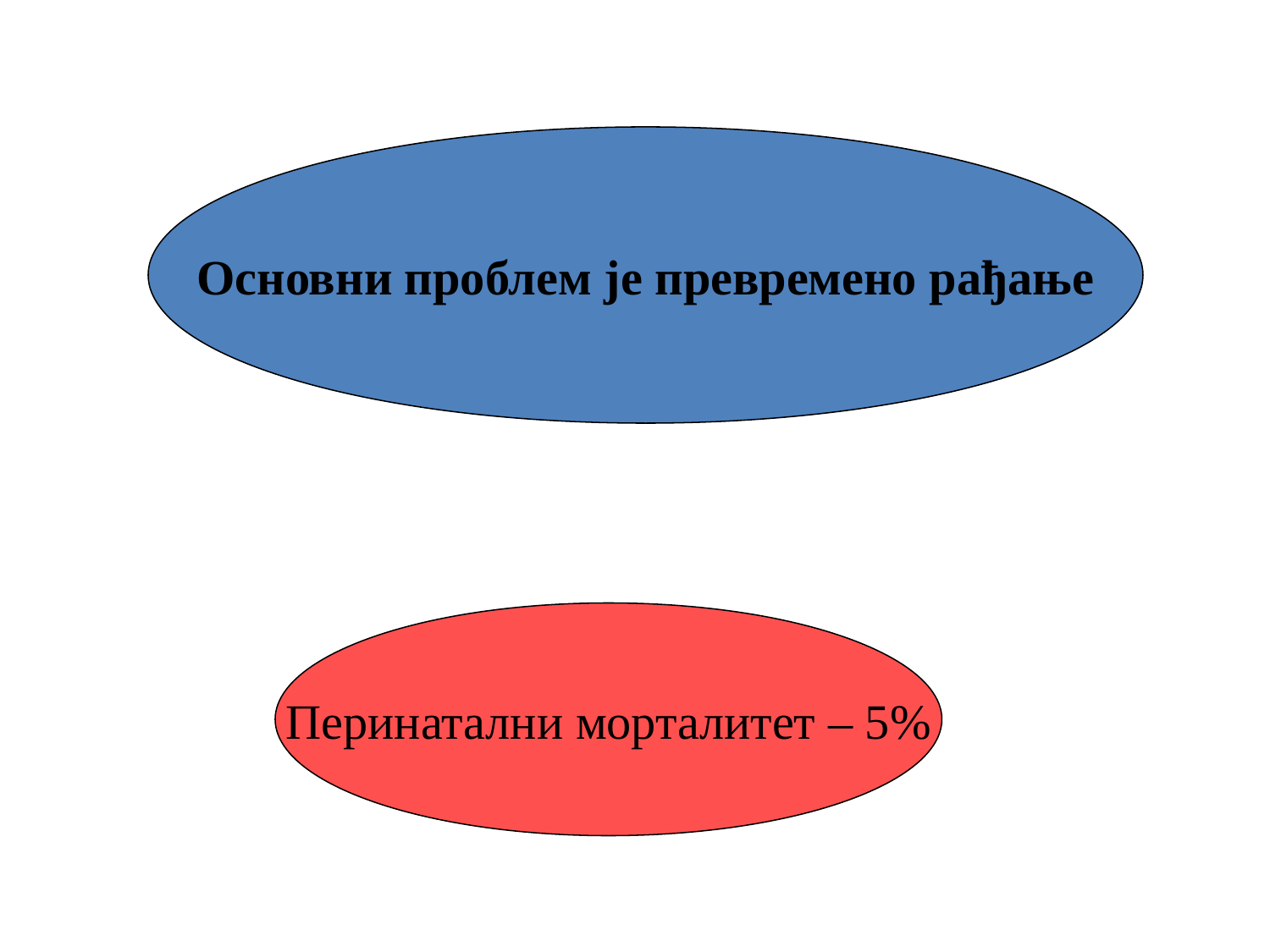

Основни проблем је превремено рађање
Перинатални морталитет – 5%